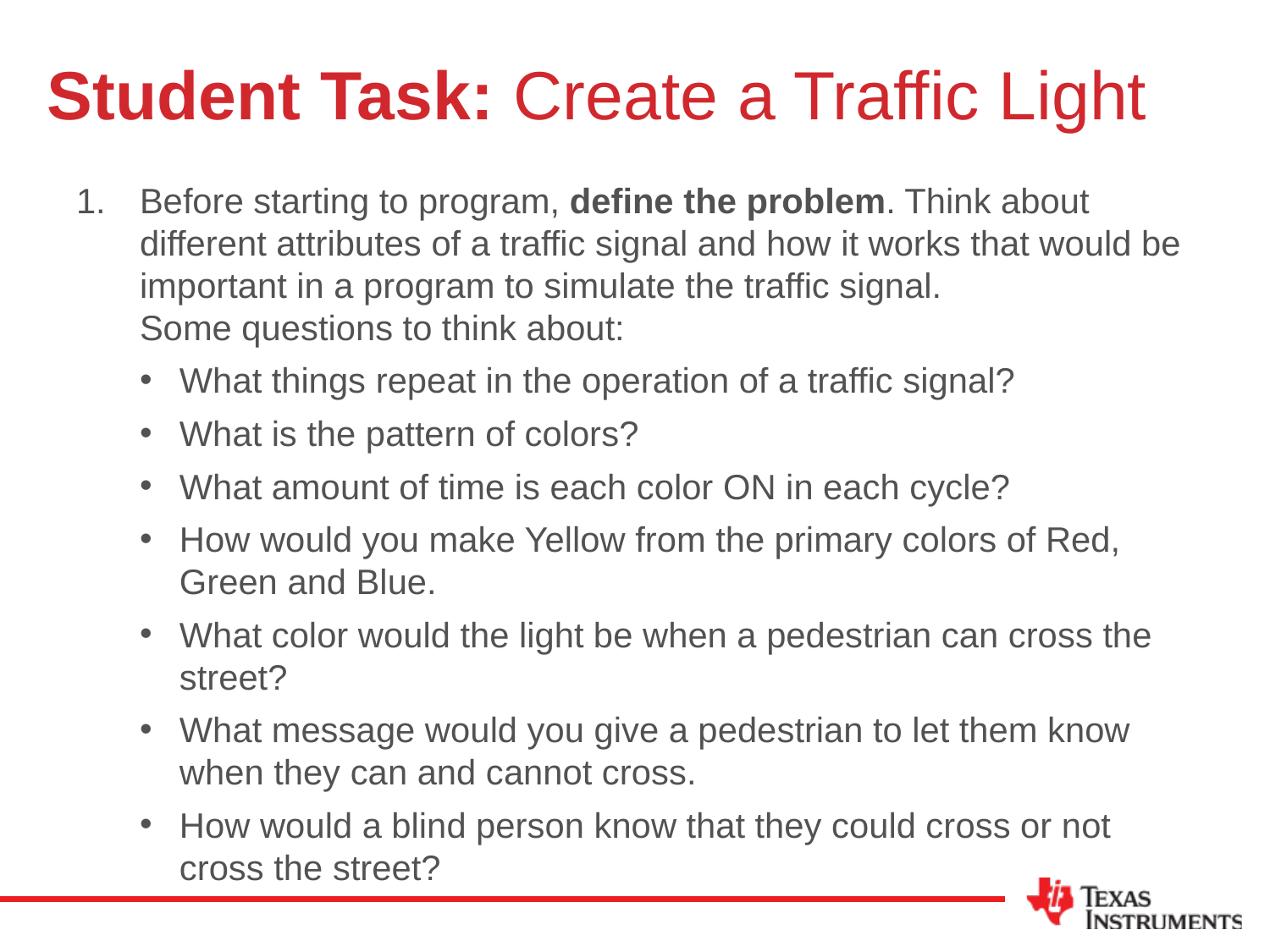

# Student Task: Create a Traffic Light
Before starting to program, define the problem. Think about different attributes of a traffic signal and how it works that would be important in a program to simulate the traffic signal.
Some questions to think about:
What things repeat in the operation of a traffic signal?
What is the pattern of colors?
What amount of time is each color ON in each cycle?
How would you make Yellow from the primary colors of Red, Green and Blue.
What color would the light be when a pedestrian can cross the street?
What message would you give a pedestrian to let them know when they can and cannot cross.
How would a blind person know that they could cross or not cross the street?